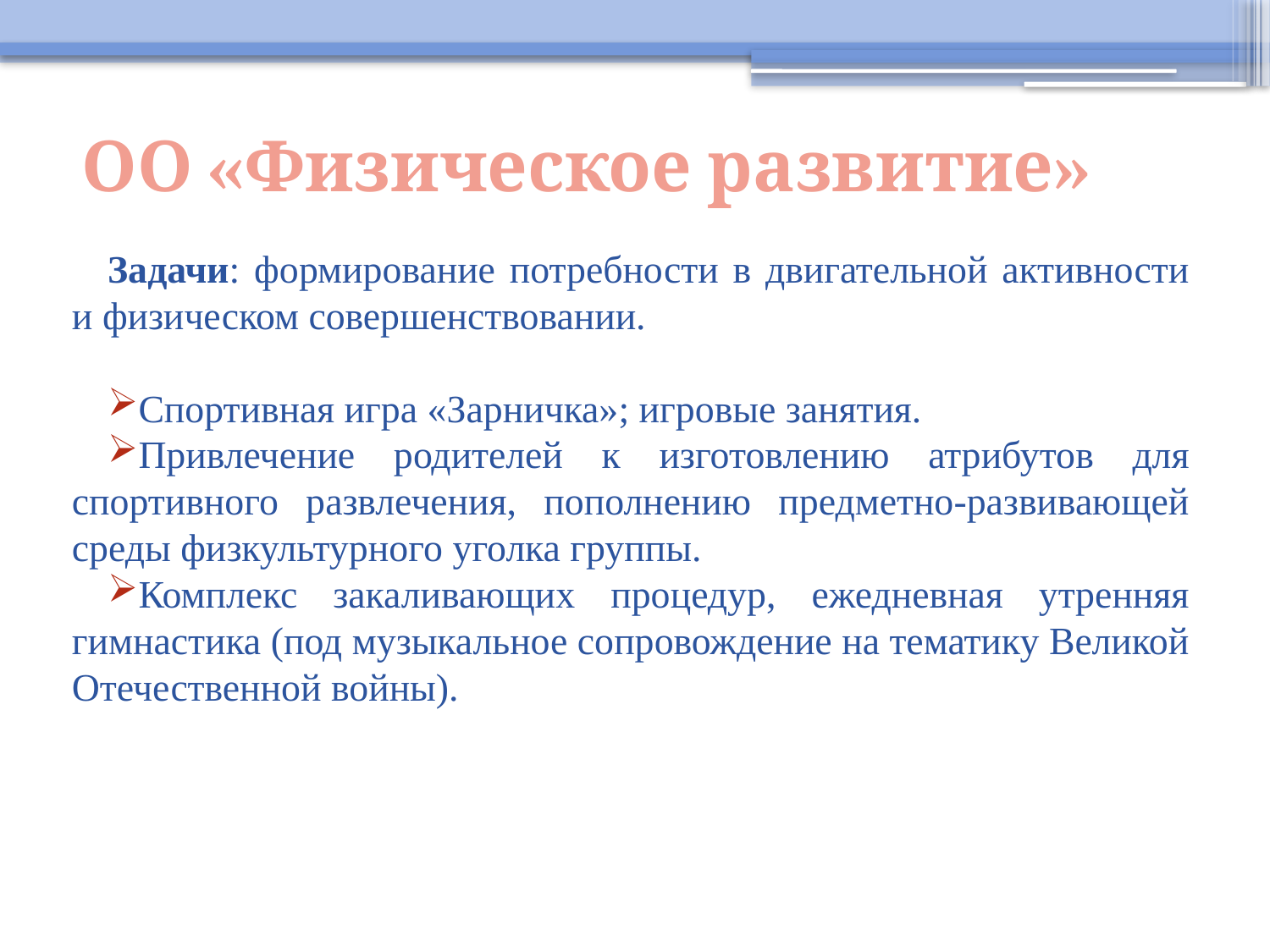

# ОО «Физическое развитие»
Задачи: формирование потребности в двигательной активности и физическом совершенствовании.

Спортивная игра «Зарничка»; игровые занятия.
Привлечение родителей к изготовлению атрибутов для спортивного развлечения, пополнению предметно-развивающей среды физкультурного уголка группы.
Комплекс закаливающих процедур, ежедневная утренняя гимнастика (под музыкальное сопровождение на тематику Великой Отечественной войны).